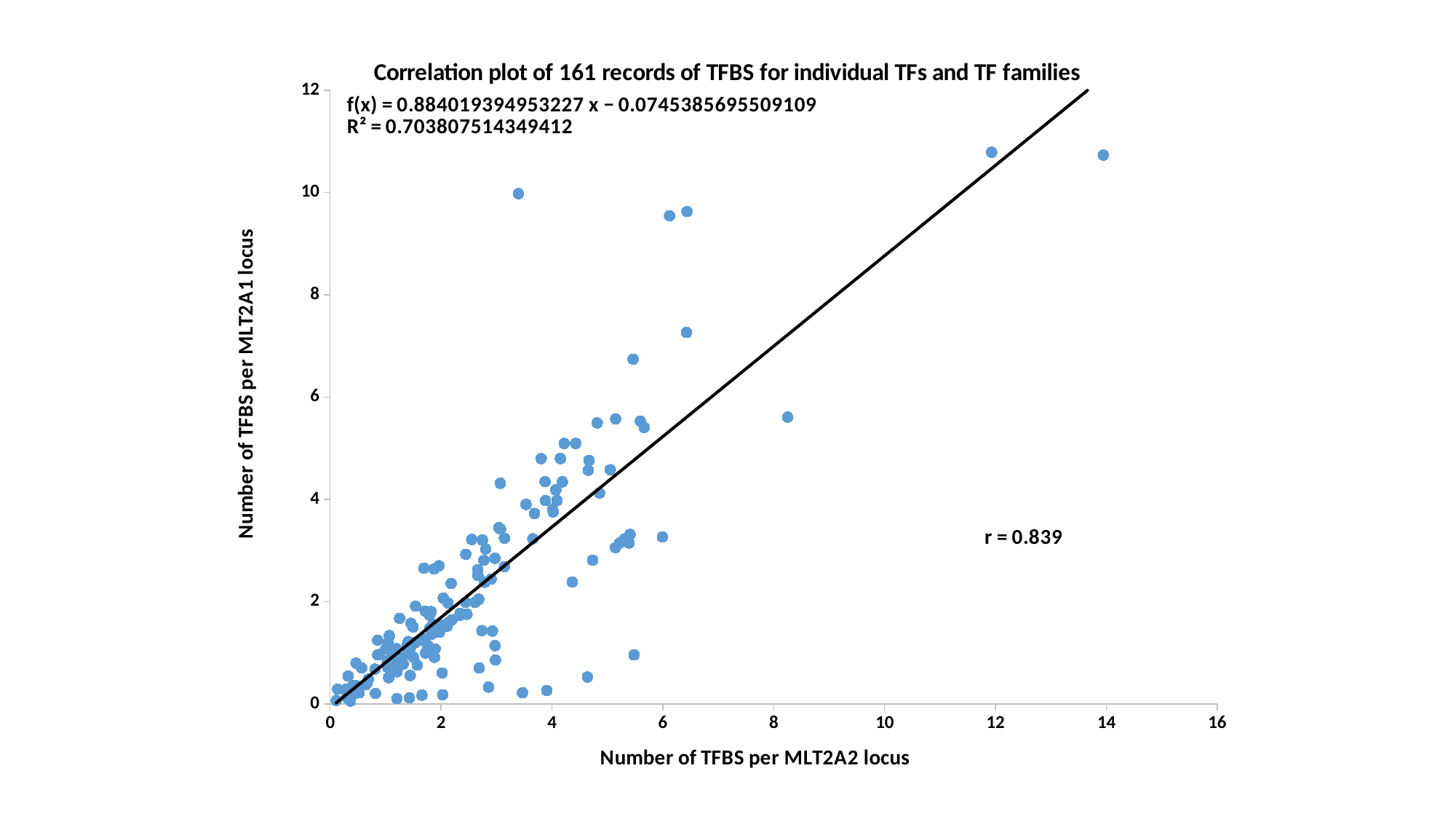

### Chart: Correlation plot of 161 records of TFBS for individual TFs and TF families

| Category | TFBS per MLT2A1 locus |
|---|---|